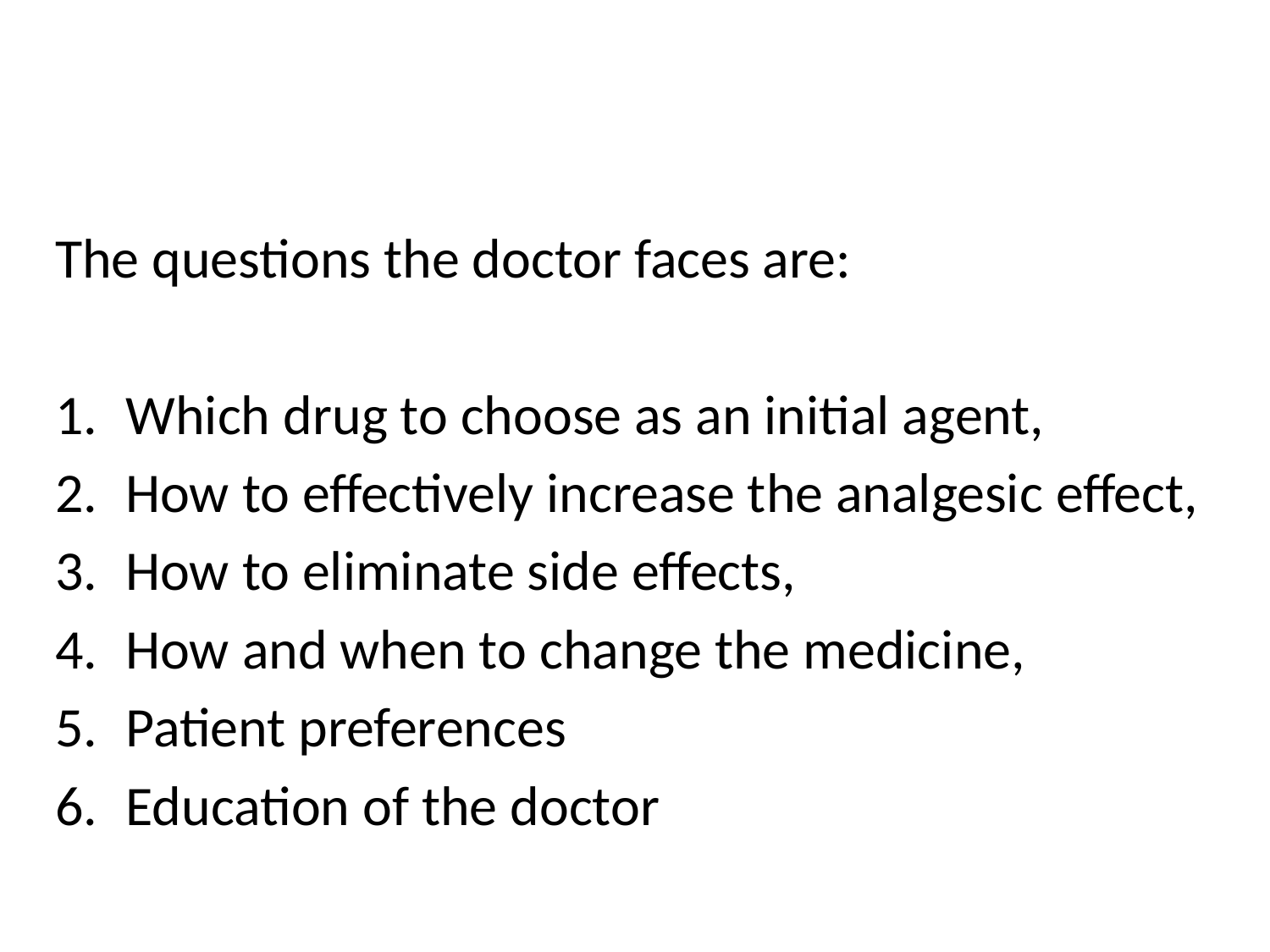

The questions the doctor faces are:

Which drug to choose as an initial agent,
How to effectively increase the analgesic effect,
How to eliminate side effects,
How and when to change the medicine,
Patient preferences
Education of the doctor